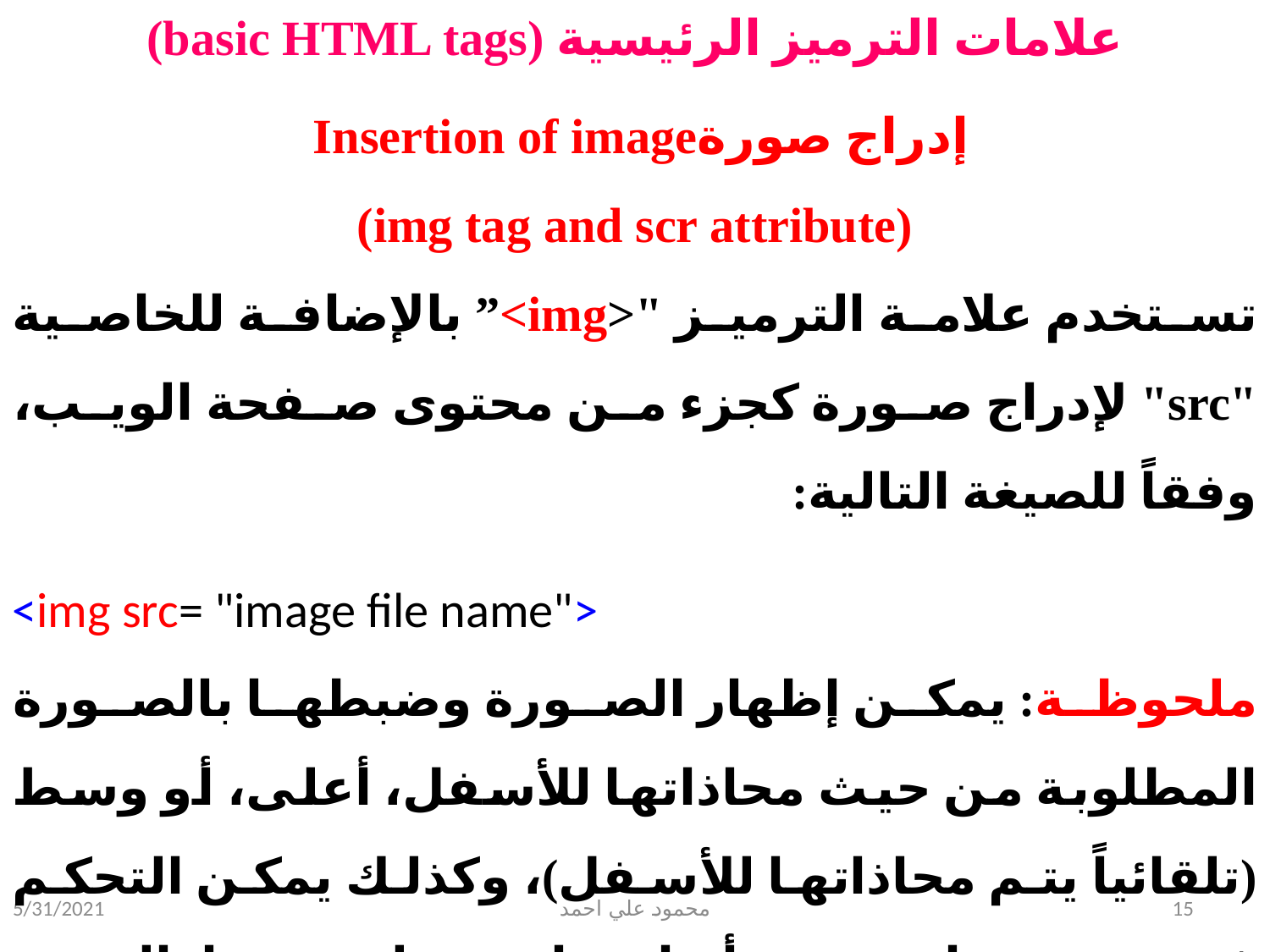

علامات الترميز الرئيسية (basic HTML tags)

إدراج صورةInsertion of image
(img tag and scr attribute)
تستخدم علامة الترميز "<img>” بالإضافة للخاصية "src" لإدراج صورة كجزء من محتوى صفحة الويب، وفقاً للصيغة التالية:
<img src= "image file name">
ملحوظة: يمكن إظهار الصورة وضبطها بالصورة المطلوبة من حيث محاذاتها للأسفل، أعلى، أو وسط (تلقائياً يتم محاذاتها للأسفل)، وكذلك يمكن التحكم في حجمها بتحديد أبعاد مناسبة لعرضها: العرض (width)، الارتفاع (height)
مثال: إدراج صورة ضمن محتوى صفحة الويب
5/31/2021
محمود علي احمد
15